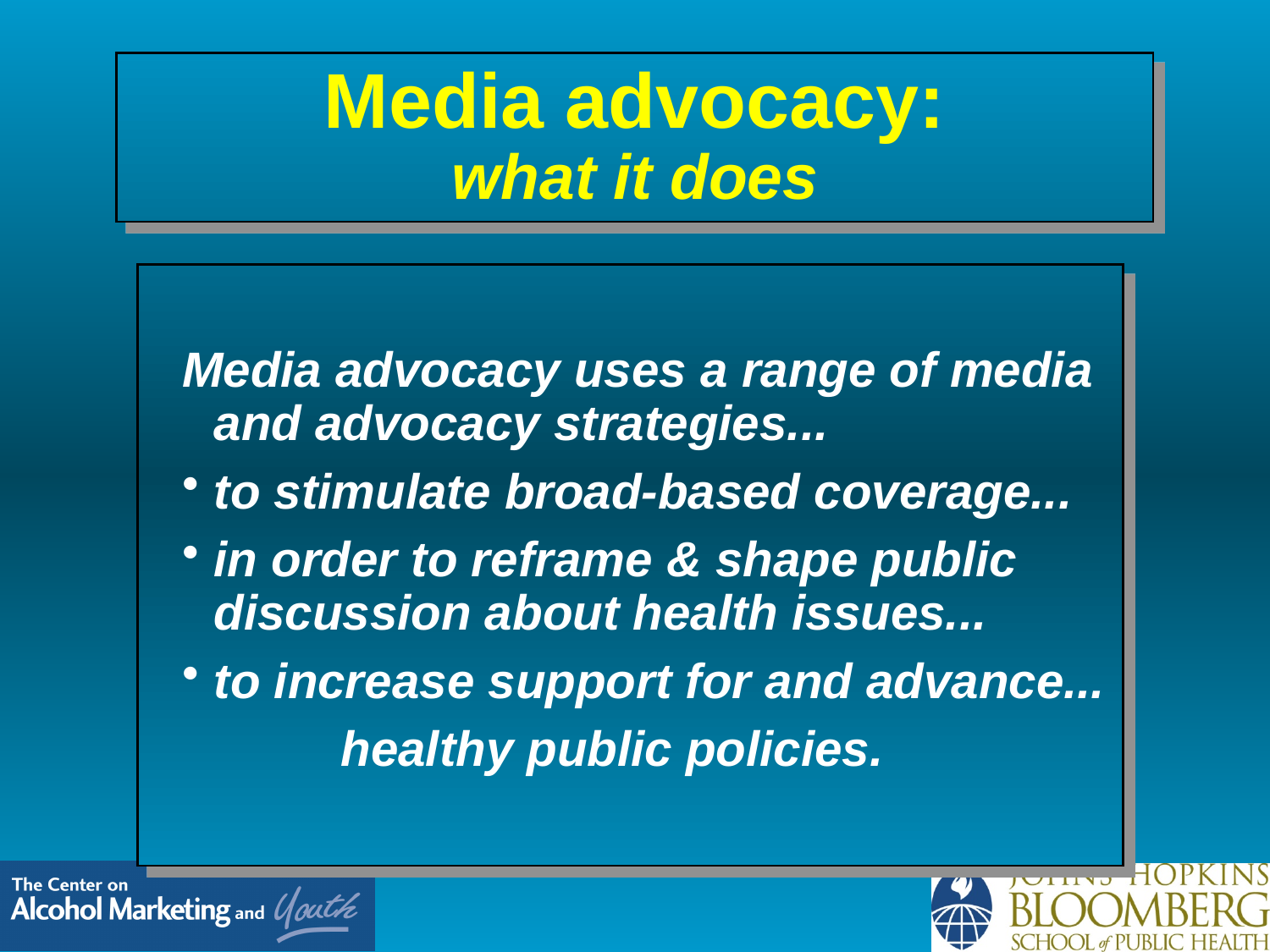

Media advocacy:
what it does

Media advocacy uses a range of media and advocacy strategies...
to stimulate broad-based coverage...
in order to reframe & shape public discussion about health issues...
to increase support for and advance...
		healthy public policies.